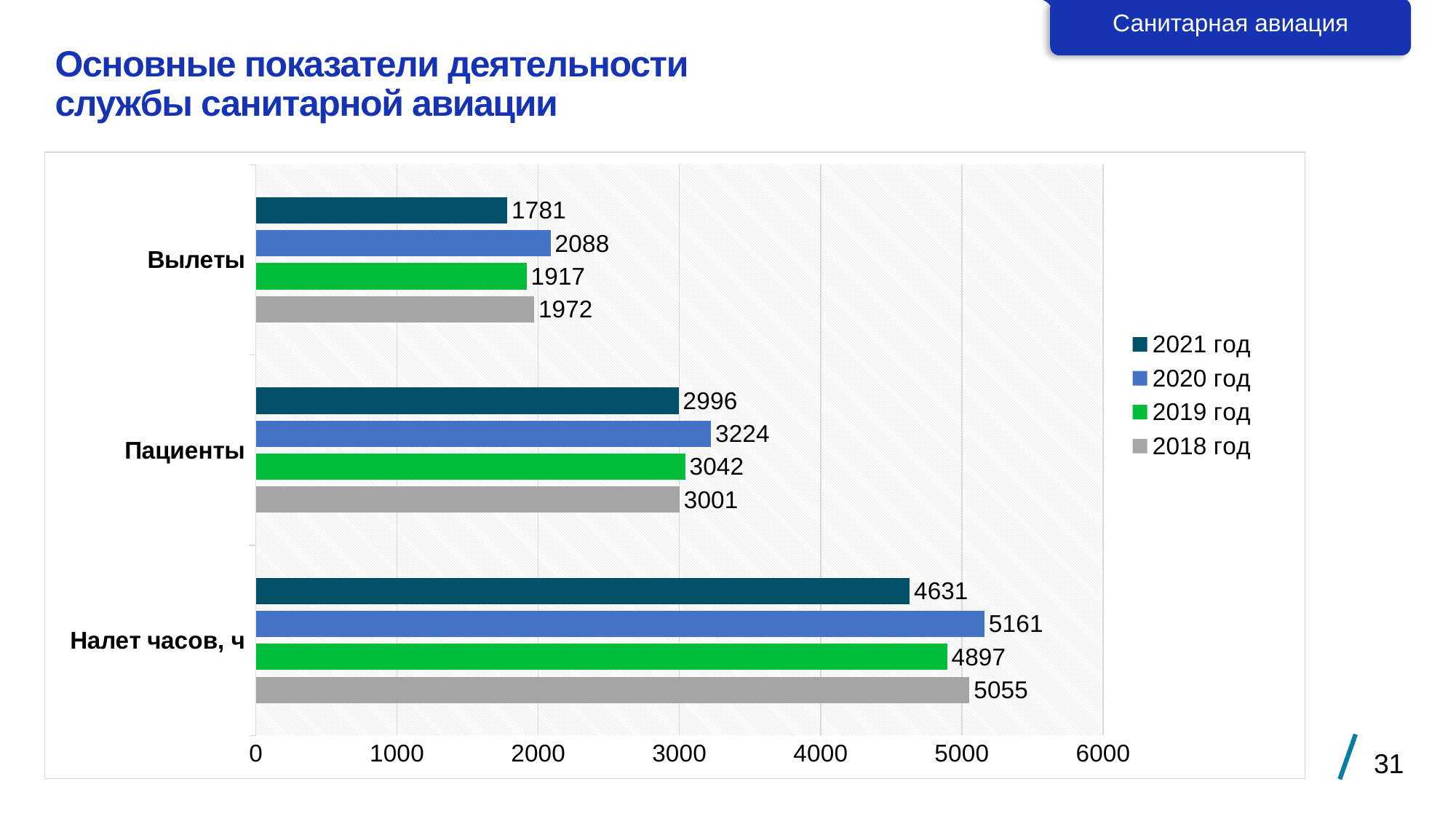

Санитарная авиация
Основные показатели деятельности службы санитарной авиации

[unsupported chart]

31